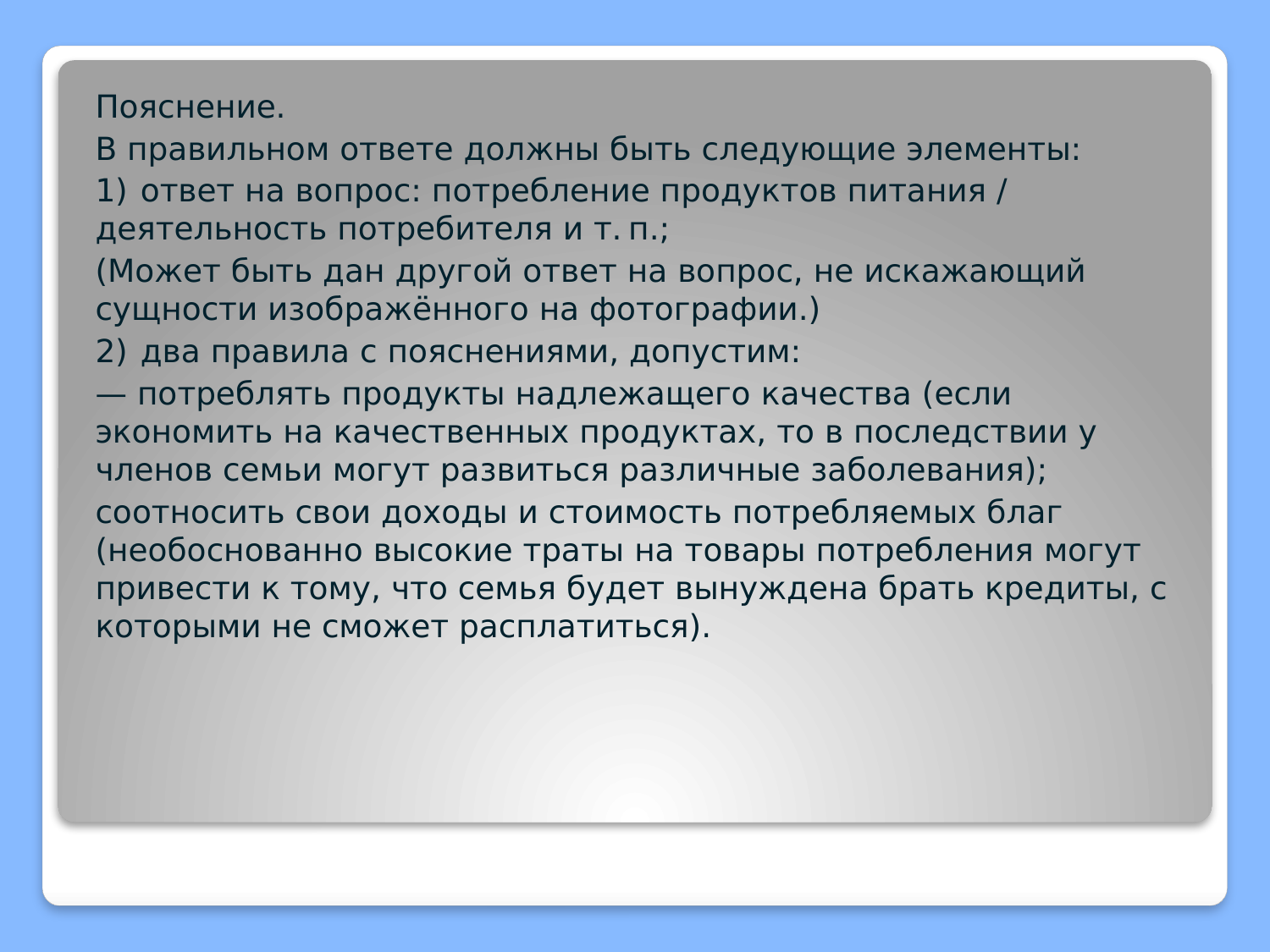

Пояснение.
В правильном ответе должны быть следующие элементы:
1)  ответ на вопрос: потребление продуктов питания / деятельность потребителя и т. п.;
(Может быть дан другой ответ на вопрос, не искажающий сущности изображённого на фотографии.)
2)  два правила с пояснениями, допустим:
— потреблять продукты надлежащего качества (если экономить на качественных продуктах, то в последствии у членов семьи могут развиться различные заболевания);
соотносить свои доходы и стоимость потребляемых благ (необоснованно высокие траты на товары потребления могут привести к тому, что семья будет вынуждена брать кредиты, с которыми не сможет расплатиться).